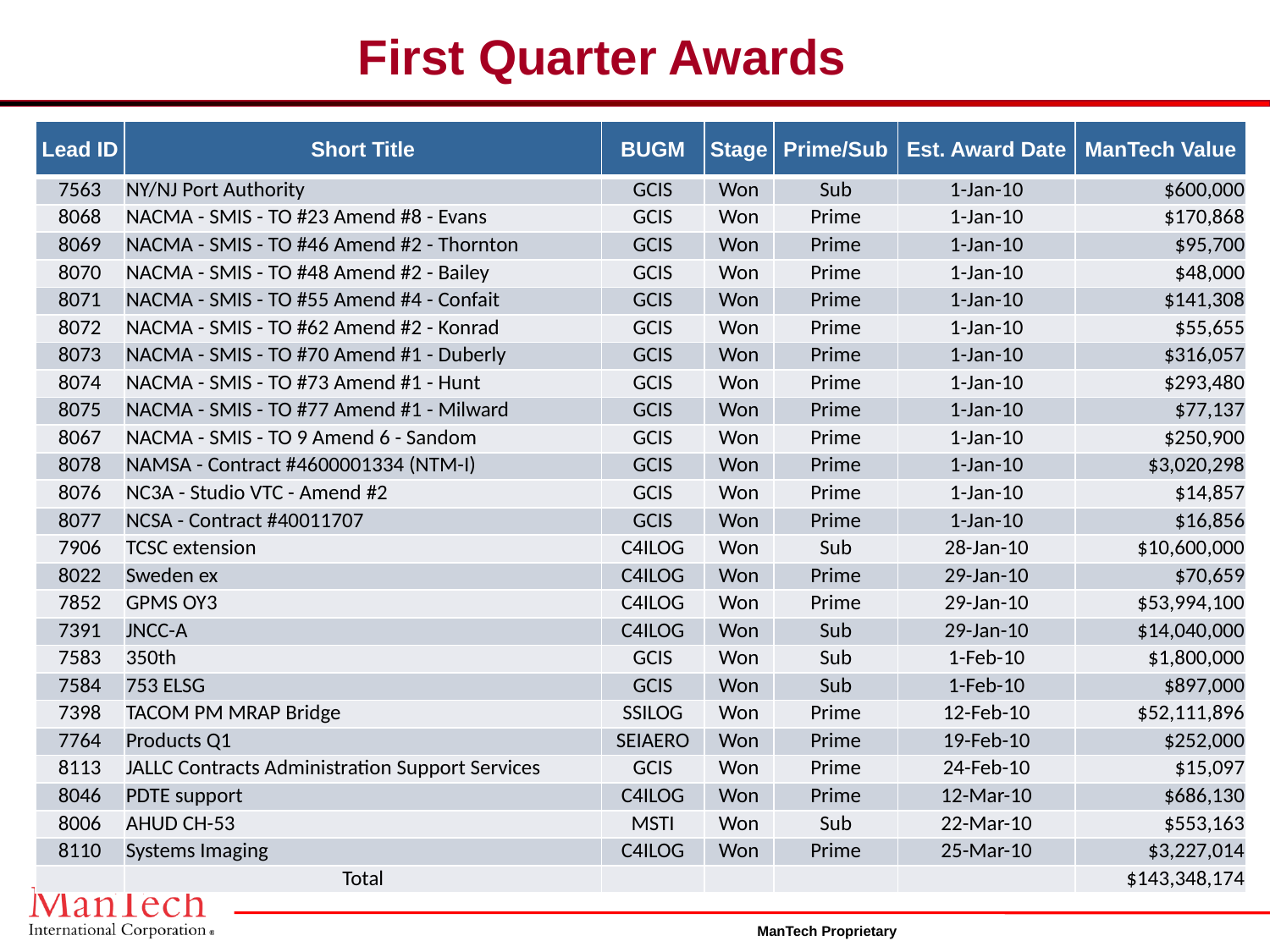

# First Quarter Awards
| Lead ID | Short Title | BUGM | Stage | Prime/Sub | Est. Award Date | ManTech Value |
| --- | --- | --- | --- | --- | --- | --- |
| 7563 | NY/NJ Port Authority | GCIS | Won | Sub | 1-Jan-10 | $600,000 |
| 8068 | NACMA - SMIS - TO #23 Amend #8 - Evans | GCIS | Won | Prime | 1-Jan-10 | $170,868 |
| 8069 | NACMA - SMIS - TO #46 Amend #2 - Thornton | GCIS | Won | Prime | 1-Jan-10 | $95,700 |
| 8070 | NACMA - SMIS - TO #48 Amend #2 - Bailey | GCIS | Won | Prime | 1-Jan-10 | $48,000 |
| 8071 | NACMA - SMIS - TO #55 Amend #4 - Confait | GCIS | Won | Prime | 1-Jan-10 | $141,308 |
| 8072 | NACMA - SMIS - TO #62 Amend #2 - Konrad | GCIS | Won | Prime | 1-Jan-10 | $55,655 |
| 8073 | NACMA - SMIS - TO #70 Amend #1 - Duberly | GCIS | Won | Prime | 1-Jan-10 | $316,057 |
| 8074 | NACMA - SMIS - TO #73 Amend #1 - Hunt | GCIS | Won | Prime | 1-Jan-10 | $293,480 |
| 8075 | NACMA - SMIS - TO #77 Amend #1 - Milward | GCIS | Won | Prime | 1-Jan-10 | $77,137 |
| 8067 | NACMA - SMIS - TO 9 Amend 6 - Sandom | GCIS | Won | Prime | 1-Jan-10 | $250,900 |
| 8078 | NAMSA - Contract #4600001334 (NTM-I) | GCIS | Won | Prime | 1-Jan-10 | $3,020,298 |
| 8076 | NC3A - Studio VTC - Amend #2 | GCIS | Won | Prime | 1-Jan-10 | $14,857 |
| 8077 | NCSA - Contract #40011707 | GCIS | Won | Prime | 1-Jan-10 | $16,856 |
| 7906 | TCSC extension | C4ILOG | Won | Sub | 28-Jan-10 | $10,600,000 |
| 8022 | Sweden ex | C4ILOG | Won | Prime | 29-Jan-10 | $70,659 |
| 7852 | GPMS OY3 | C4ILOG | Won | Prime | 29-Jan-10 | $53,994,100 |
| 7391 | JNCC-A | C4ILOG | Won | Sub | 29-Jan-10 | $14,040,000 |
| 7583 | 350th | GCIS | Won | Sub | 1-Feb-10 | $1,800,000 |
| 7584 | 753 ELSG | GCIS | Won | Sub | 1-Feb-10 | $897,000 |
| 7398 | TACOM PM MRAP Bridge | SSILOG | Won | Prime | 12-Feb-10 | $52,111,896 |
| 7764 | Products Q1 | SEIAERO | Won | Prime | 19-Feb-10 | $252,000 |
| 8113 | JALLC Contracts Administration Support Services | GCIS | Won | Prime | 24-Feb-10 | $15,097 |
| 8046 | PDTE support | C4ILOG | Won | Prime | 12-Mar-10 | $686,130 |
| 8006 | AHUD CH-53 | MSTI | Won | Sub | 22-Mar-10 | $553,163 |
| 8110 | Systems Imaging | C4ILOG | Won | Prime | 25-Mar-10 | $3,227,014 |
|  | Total |  |  |  |  | $143,348,174 |